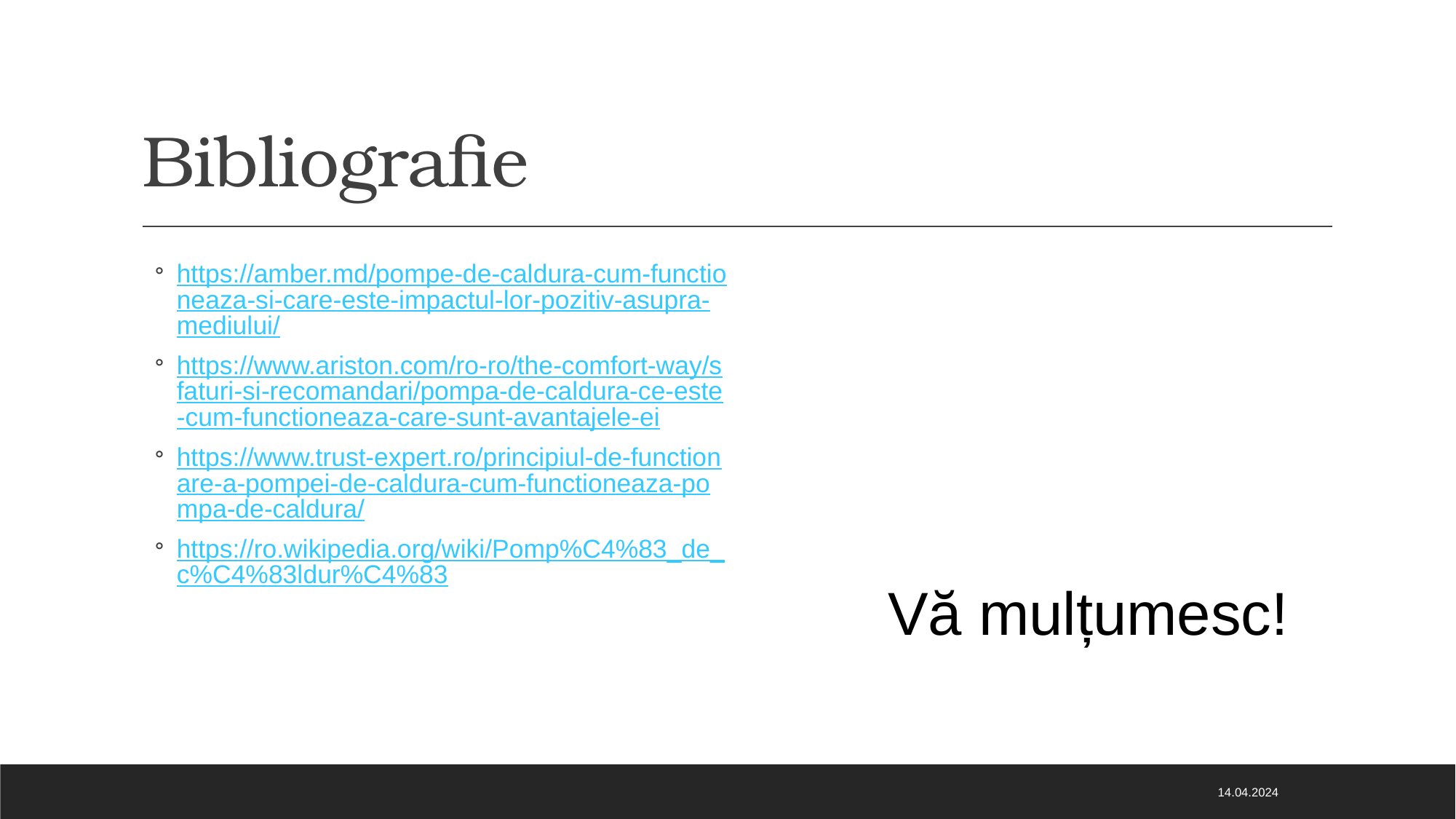

# Bibliografie
https://amber.md/pompe-de-caldura-cum-functioneaza-si-care-este-impactul-lor-pozitiv-asupra-mediului/
https://www.ariston.com/ro-ro/the-comfort-way/sfaturi-si-recomandari/pompa-de-caldura-ce-este-cum-functioneaza-care-sunt-avantajele-ei
https://www.trust-expert.ro/principiul-de-functionare-a-pompei-de-caldura-cum-functioneaza-pompa-de-caldura/
https://ro.wikipedia.org/wiki/Pomp%C4%83_de_c%C4%83ldur%C4%83
Vă mulțumesc!
14.04.2024